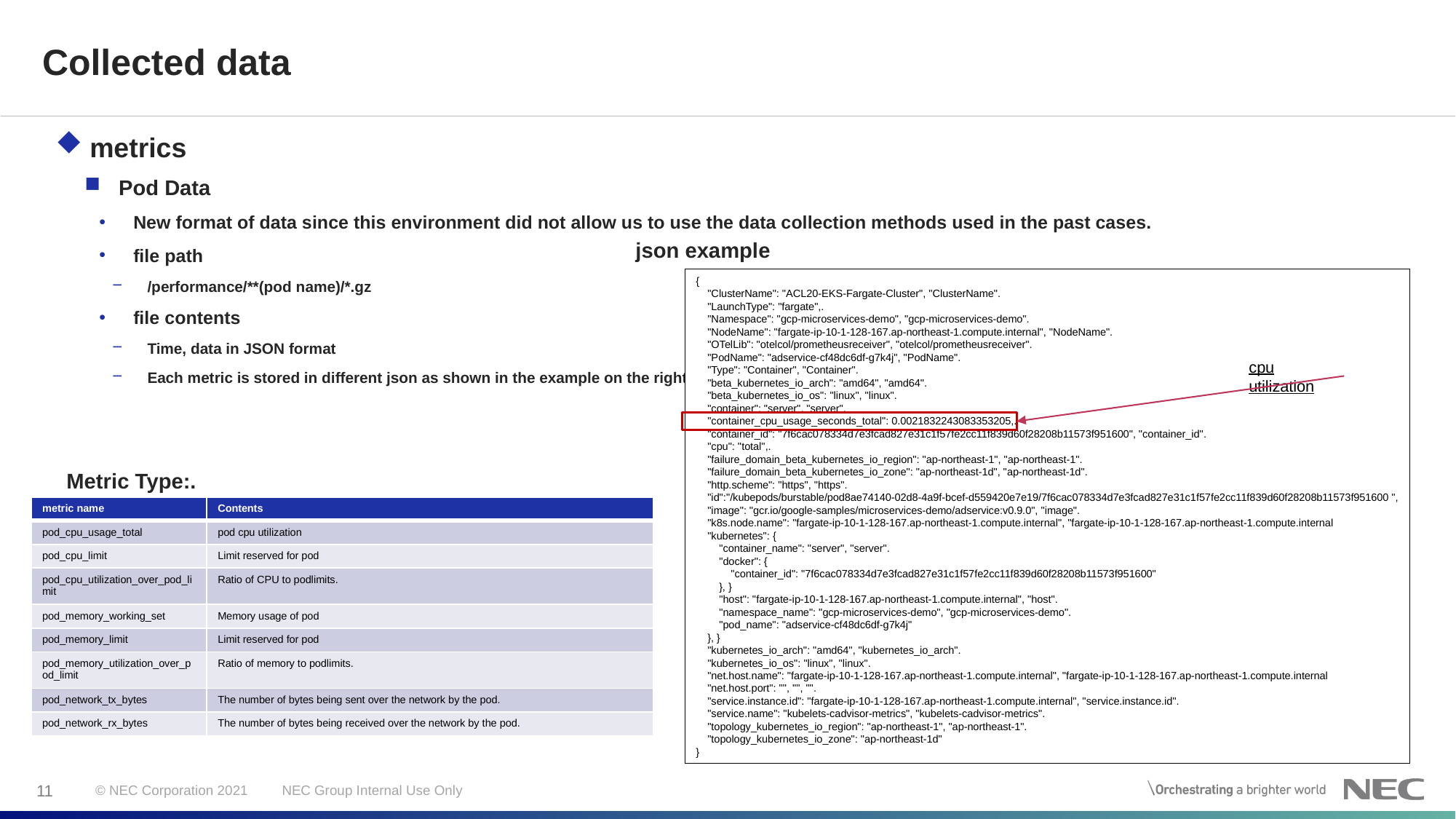

# Collected data
metrics
Pod Data
New format of data since this environment did not allow us to use the data collection methods used in the past cases.
file path
/performance/**(pod name)/*.gz
file contents
Time, data in JSON format
Each metric is stored in different json as shown in the example on the right.
json example
{
    "ClusterName": "ACL20-EKS-Fargate-Cluster", "ClusterName".
    "LaunchType": "fargate",.
    "Namespace": "gcp-microservices-demo", "gcp-microservices-demo".
    "NodeName": "fargate-ip-10-1-128-167.ap-northeast-1.compute.internal", "NodeName".
    "OTelLib": "otelcol/prometheusreceiver", "otelcol/prometheusreceiver".
    "PodName": "adservice-cf48dc6df-g7k4j", "PodName".
    "Type": "Container", "Container".
    "beta_kubernetes_io_arch": "amd64", "amd64".
    "beta_kubernetes_io_os": "linux", "linux".
    "container": "server", "server".
    "container_cpu_usage_seconds_total": 0.0021832243083353205,.
    "container_id": "7f6cac078334d7e3fcad827e31c1f57fe2cc11f839d60f28208b11573f951600", "container_id".
    "cpu": "total",.
    "failure_domain_beta_kubernetes_io_region": "ap-northeast-1", "ap-northeast-1".
    "failure_domain_beta_kubernetes_io_zone": "ap-northeast-1d", "ap-northeast-1d".
    "http.scheme": "https", "https".
    "id":"/kubepods/burstable/pod8ae74140-02d8-4a9f-bcef-d559420e7e19/7f6cac078334d7e3fcad827e31c1f57fe2cc11f839d60f28208b11573f951600 ",
    "image": "gcr.io/google-samples/microservices-demo/adservice:v0.9.0", "image".
    "k8s.node.name": "fargate-ip-10-1-128-167.ap-northeast-1.compute.internal", "fargate-ip-10-1-128-167.ap-northeast-1.compute.internal
    "kubernetes": {
        "container_name": "server", "server".
        "docker": {
            "container_id": "7f6cac078334d7e3fcad827e31c1f57fe2cc11f839d60f28208b11573f951600"
        }, }
        "host": "fargate-ip-10-1-128-167.ap-northeast-1.compute.internal", "host".
        "namespace_name": "gcp-microservices-demo", "gcp-microservices-demo".
        "pod_name": "adservice-cf48dc6df-g7k4j"
    }, }
    "kubernetes_io_arch": "amd64", "kubernetes_io_arch".
    "kubernetes_io_os": "linux", "linux".
    "net.host.name": "fargate-ip-10-1-128-167.ap-northeast-1.compute.internal", "fargate-ip-10-1-128-167.ap-northeast-1.compute.internal
    "net.host.port": "", "", "".
    "service.instance.id": "fargate-ip-10-1-128-167.ap-northeast-1.compute.internal", "service.instance.id".
    "service.name": "kubelets-cadvisor-metrics", "kubelets-cadvisor-metrics".
    "topology_kubernetes_io_region": "ap-northeast-1", "ap-northeast-1".
    "topology_kubernetes_io_zone": "ap-northeast-1d"
}
cpu utilization

Metric Type:.
| metric name | Contents |
| --- | --- |
| pod\_cpu\_usage\_total | pod cpu utilization |
| pod\_cpu\_limit | Limit reserved for pod |
| pod\_cpu\_utilization\_over\_pod\_limit | Ratio of CPU to podlimits. |
| pod\_memory\_working\_set | Memory usage of pod |
| pod\_memory\_limit | Limit reserved for pod |
| pod\_memory\_utilization\_over\_pod\_limit | Ratio of memory to podlimits. |
| pod\_network\_tx\_bytes | The number of bytes being sent over the network by the pod. |
| pod\_network\_rx\_bytes | The number of bytes being received over the network by the pod. |